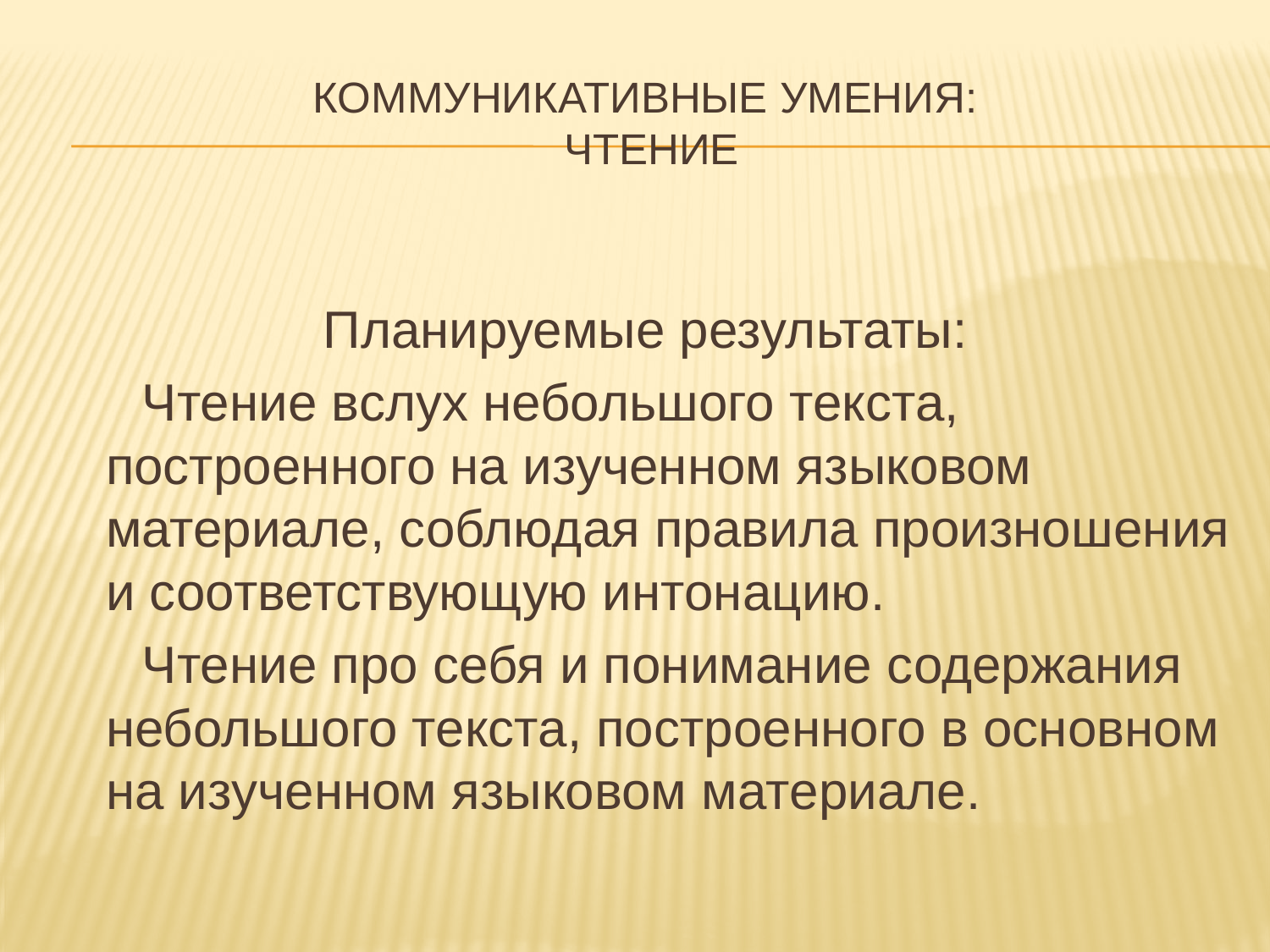

# Коммуникативные умения: чтение

Планируемые результаты:
Чтение вслух небольшого текста, построенного на изученном языковом материале, соблюдая правила произношения и соответствующую интонацию.
Чтение про себя и понимание содержания небольшого текста, построенного в основном на изученном языковом материале.